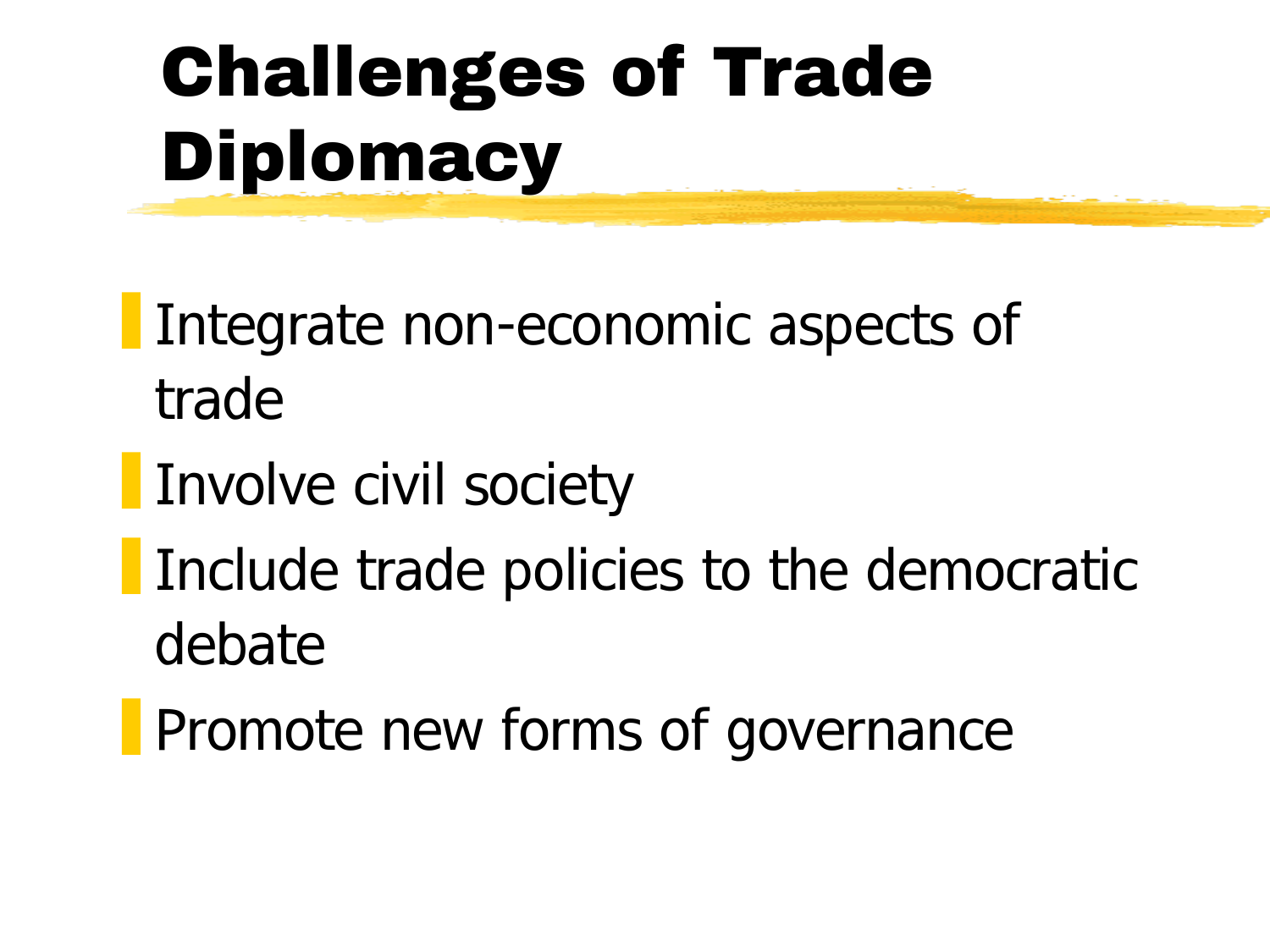

# Challenges of Trade Diplomacy
Integrate non-economic aspects of trade
Involve civil society
Include trade policies to the democratic debate
Promote new forms of governance